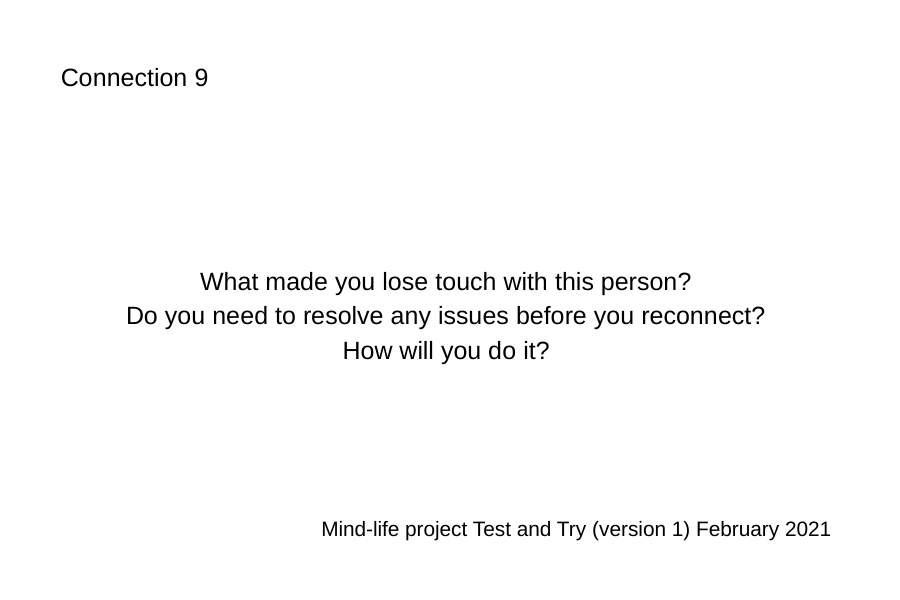

Connection 9
What made you lose touch with this person?
Do you need to resolve any issues before you reconnect?
How will you do it?
Mind-life project Test and Try (version 1) February 2021